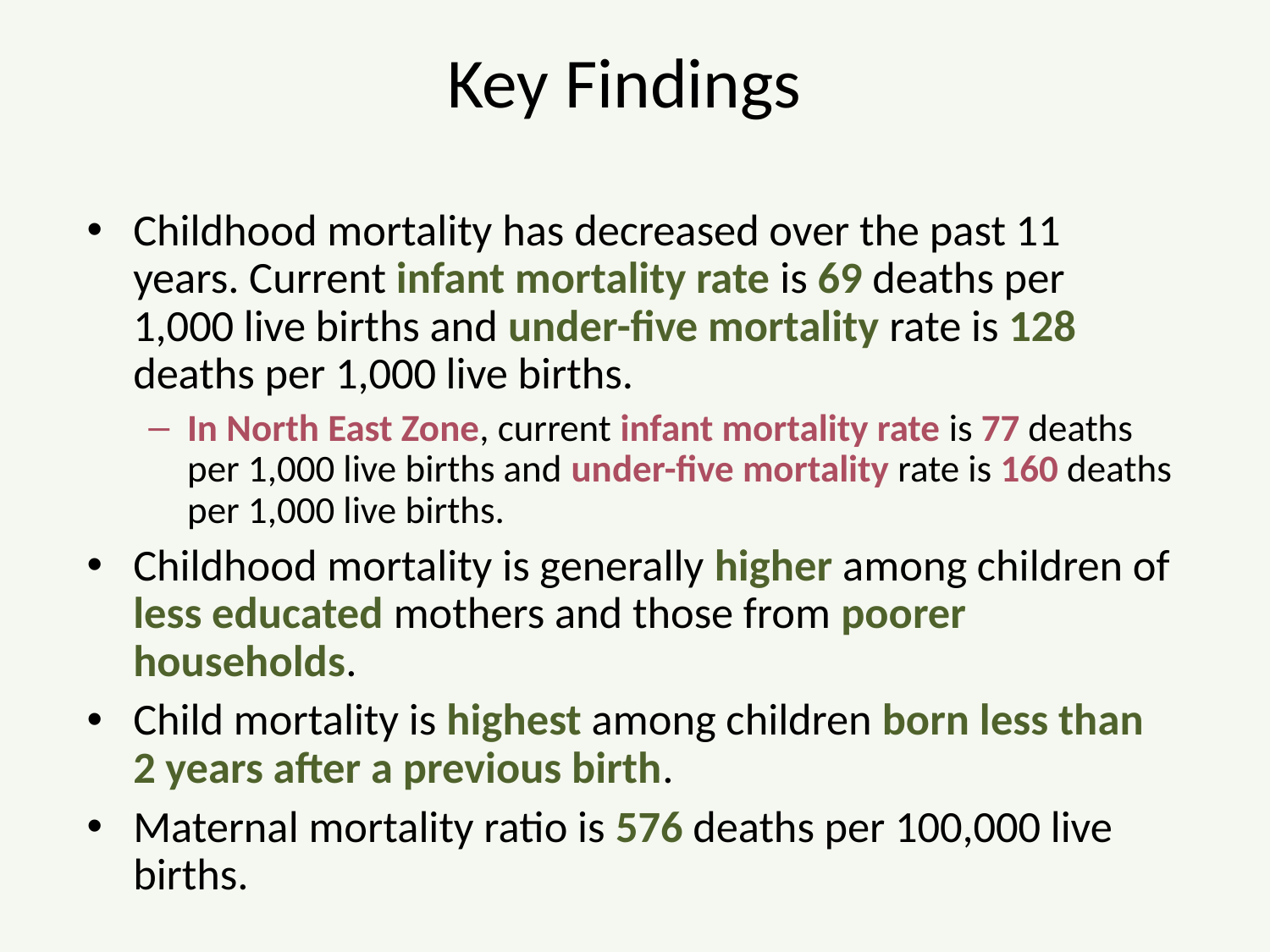

# Key Findings
Childhood mortality has decreased over the past 11 years. Current infant mortality rate is 69 deaths per 1,000 live births and under-five mortality rate is 128 deaths per 1,000 live births.
In North East Zone, current infant mortality rate is 77 deaths per 1,000 live births and under-five mortality rate is 160 deaths per 1,000 live births.
Childhood mortality is generally higher among children of less educated mothers and those from poorer households.
Child mortality is highest among children born less than 2 years after a previous birth.
Maternal mortality ratio is 576 deaths per 100,000 live births.